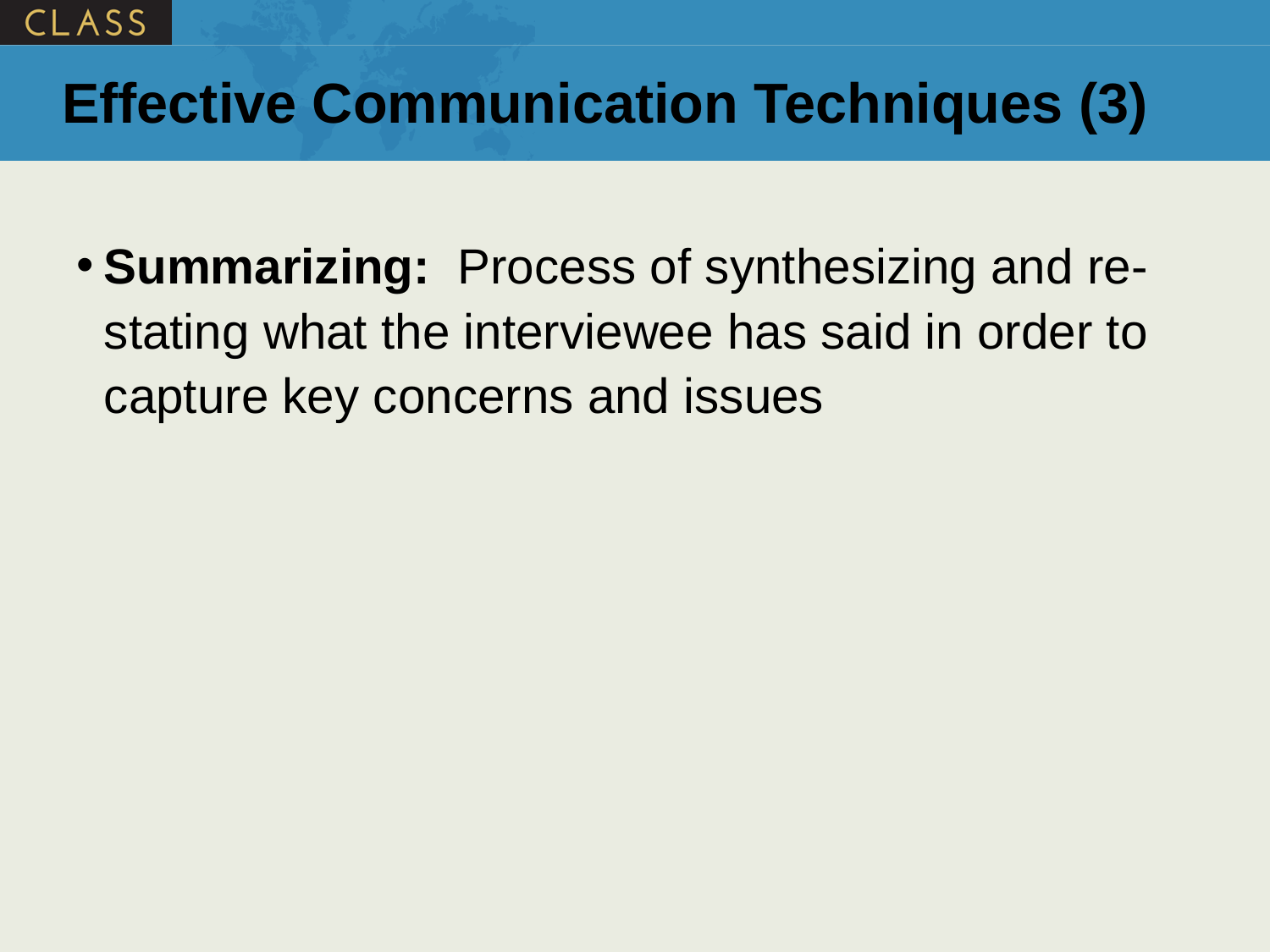

# Effective Communication Techniques (3)
Summarizing:  Process of synthesizing and re-stating what the interviewee has said in order to capture key concerns and issues